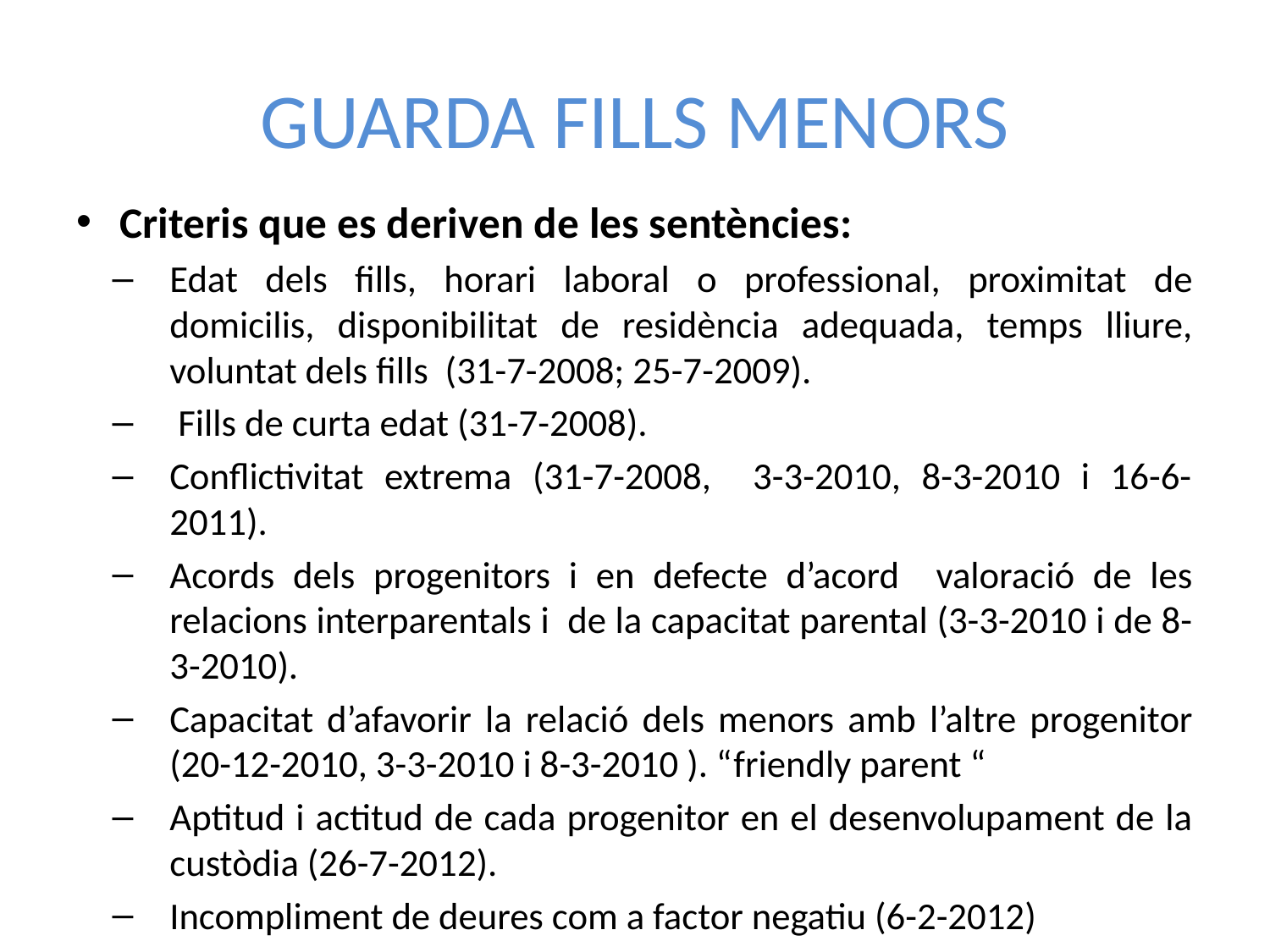

# GUARDA FILLS MENORS
Criteris que es deriven de les sentències:
Edat dels fills, horari laboral o professional, proximitat de domicilis, disponibilitat de residència adequada, temps lliure, voluntat dels fills  (31-7-2008; 25-7-2009).
 Fills de curta edat (31-7-2008).
Conflictivitat extrema (31-7-2008,  3-3-2010, 8-3-2010 i 16-6-2011).
Acords dels progenitors i en defecte d’acord  valoració de les relacions interparentals i  de la capacitat parental (3-3-2010 i de 8-3-2010).
Capacitat d’afavorir la relació dels menors amb l’altre progenitor (20-12-2010, 3-3-2010 i 8-3-2010 ). “friendly parent “
Aptitud i actitud de cada progenitor en el desenvolupament de la custòdia (26-7-2012).
Incompliment de deures com a factor negatiu (6-2-2012)